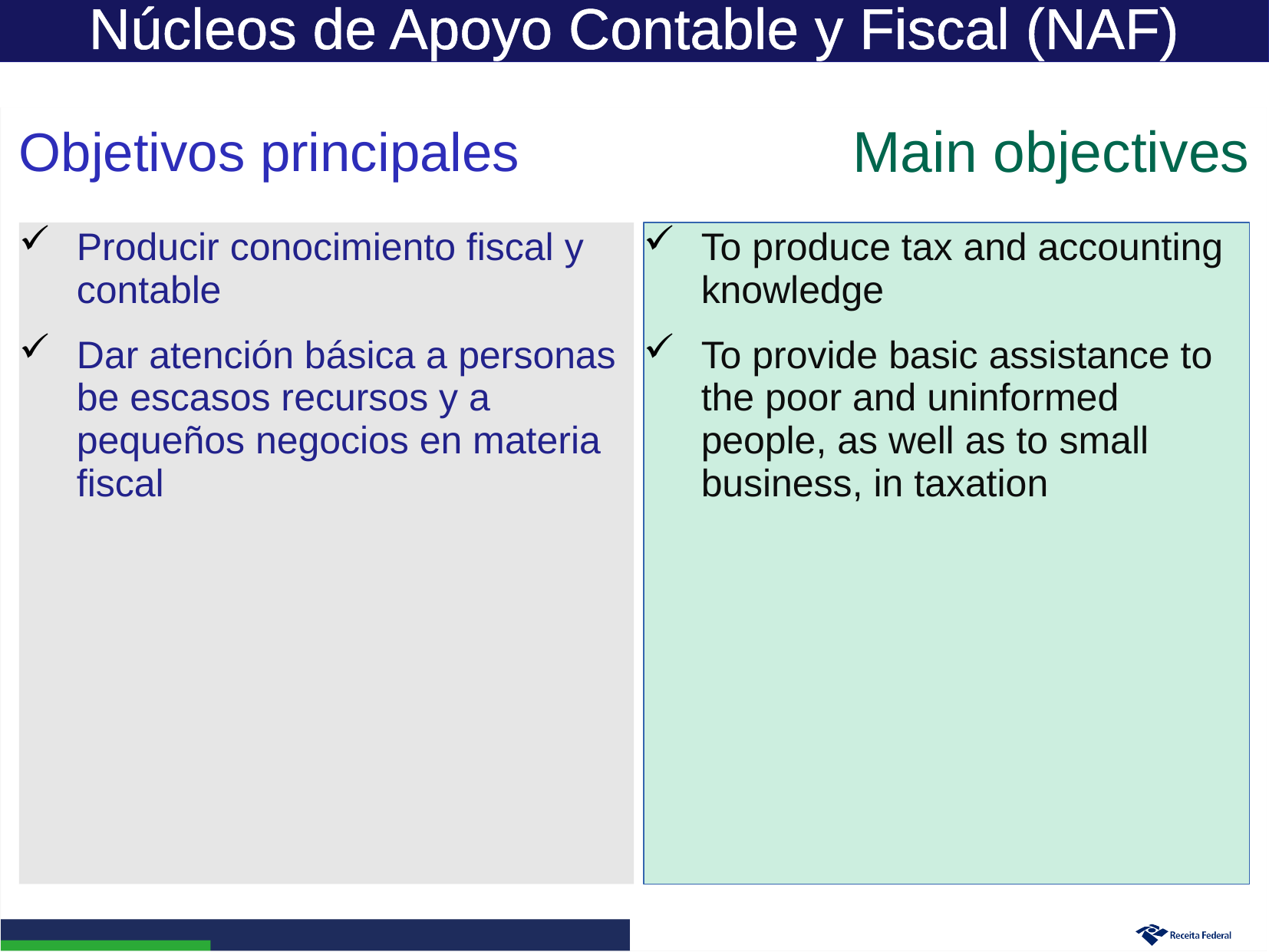

Núcleos de Apoyo Contable y Fiscal (NAF)
Main objectives
# Objetivos principales
Producir conocimiento fiscal y contable
Dar atención básica a personas be escasos recursos y a pequeños negocios en materia fiscal
To produce tax and accounting knowledge
To provide basic assistance to the poor and uninformed  people, as well as to small business, in taxation